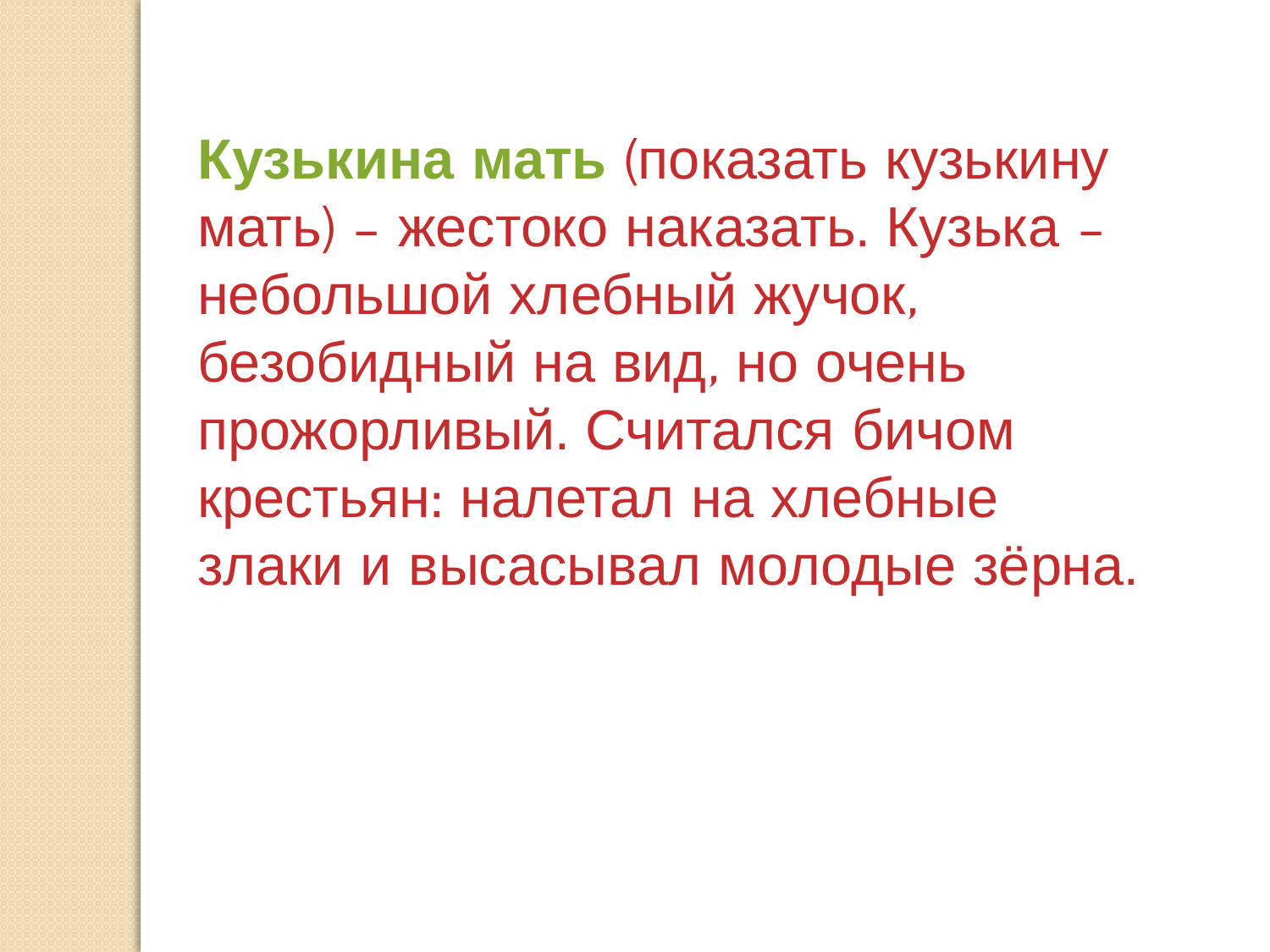

Кузькина мать (показать кузькину мать) – жестоко наказать. Кузька – небольшой хлебный жучок, безобидный на вид, но очень прожорливый. Считался бичом крестьян: налетал на хлебные злаки и высасывал молодые зёрна.